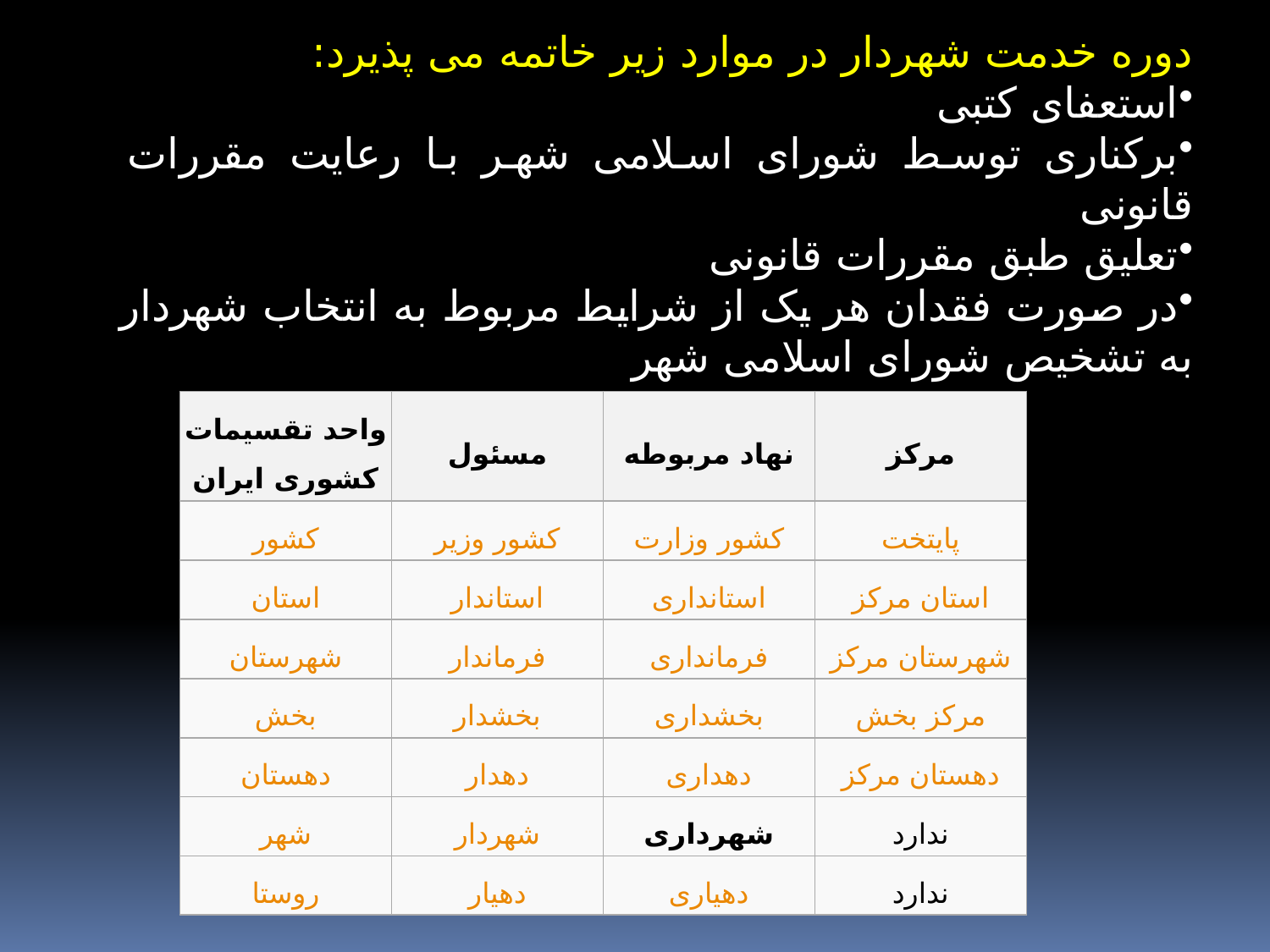

دوره خدمت شهردار در موارد زیر خاتمه می پذیرد:
استعفای کتبی
برکناری توسط شورای اسلامی شهر با رعایت مقررات قانونی
تعلیق طبق مقررات قانونی
در صورت فقدان هر یک از شرایط مربوط به انتخاب شهردار به تشخیص شورای اسلامی شهر
| واحد تقسیمات کشوری ایران | مسئول | نهاد مربوطه | مرکز |
| --- | --- | --- | --- |
| کشور | وزیر کشور | وزارت کشور | پایتخت |
| استان | استاندار | استانداری | مرکز استان |
| شهرستان | فرماندار | فرمانداری | مرکز شهرستان |
| بخش | بخشدار | بخشداری | مرکز بخش |
| دهستان | دهدار | دهداری | مرکز دهستان |
| شهر | شهردار | شهرداری | ندارد |
| روستا | دهیار | دهیاری | ندارد |